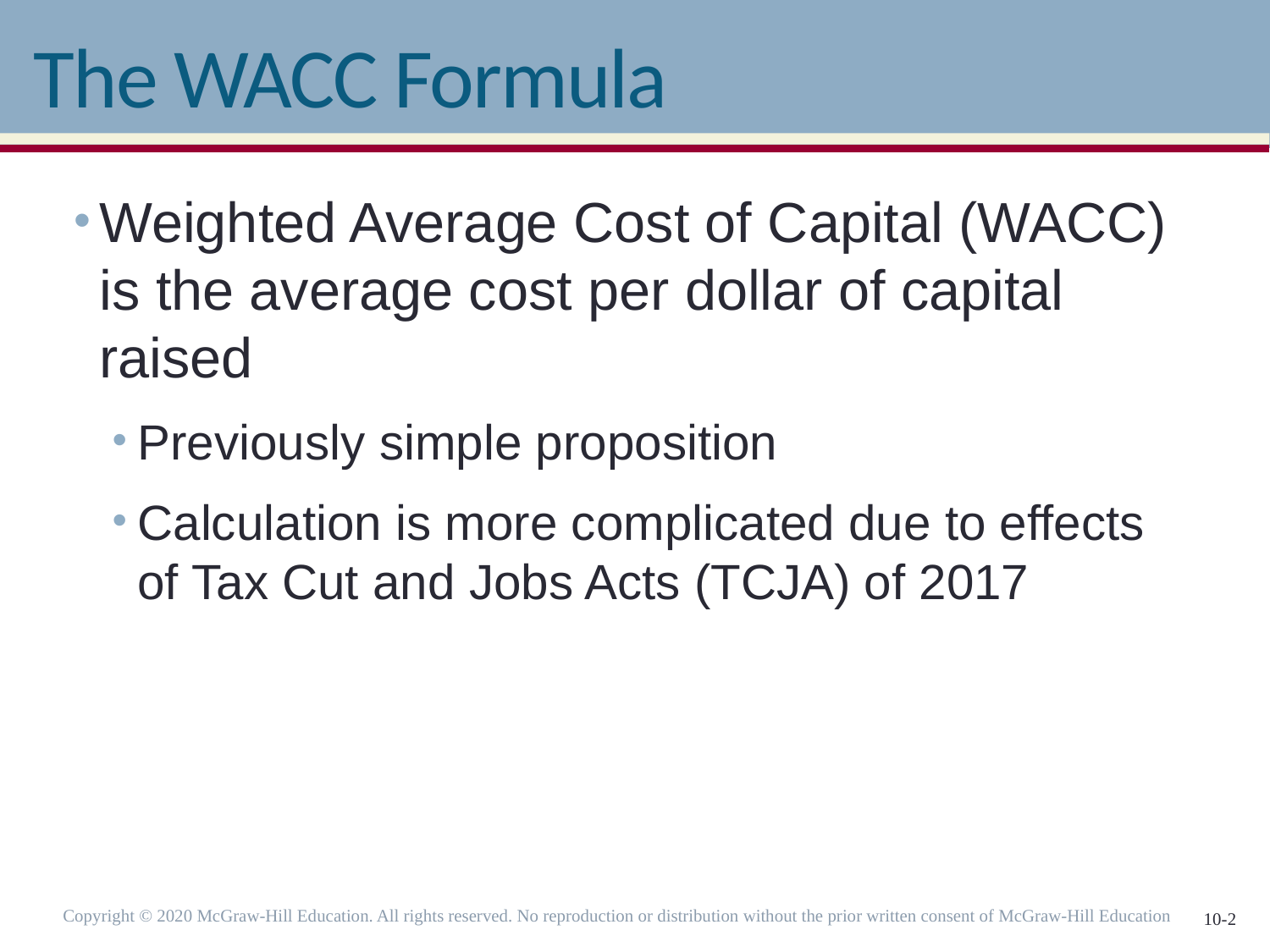

# The WACC Formula
Weighted Average Cost of Capital (WACC) is the average cost per dollar of capital raised
Previously simple proposition
Calculation is more complicated due to effects of Tax Cut and Jobs Acts (TCJA) of 2017

Copyright © 2020 McGraw-Hill Education. All rights reserved. No reproduction or distribution without the prior written consent of McGraw-Hill Education